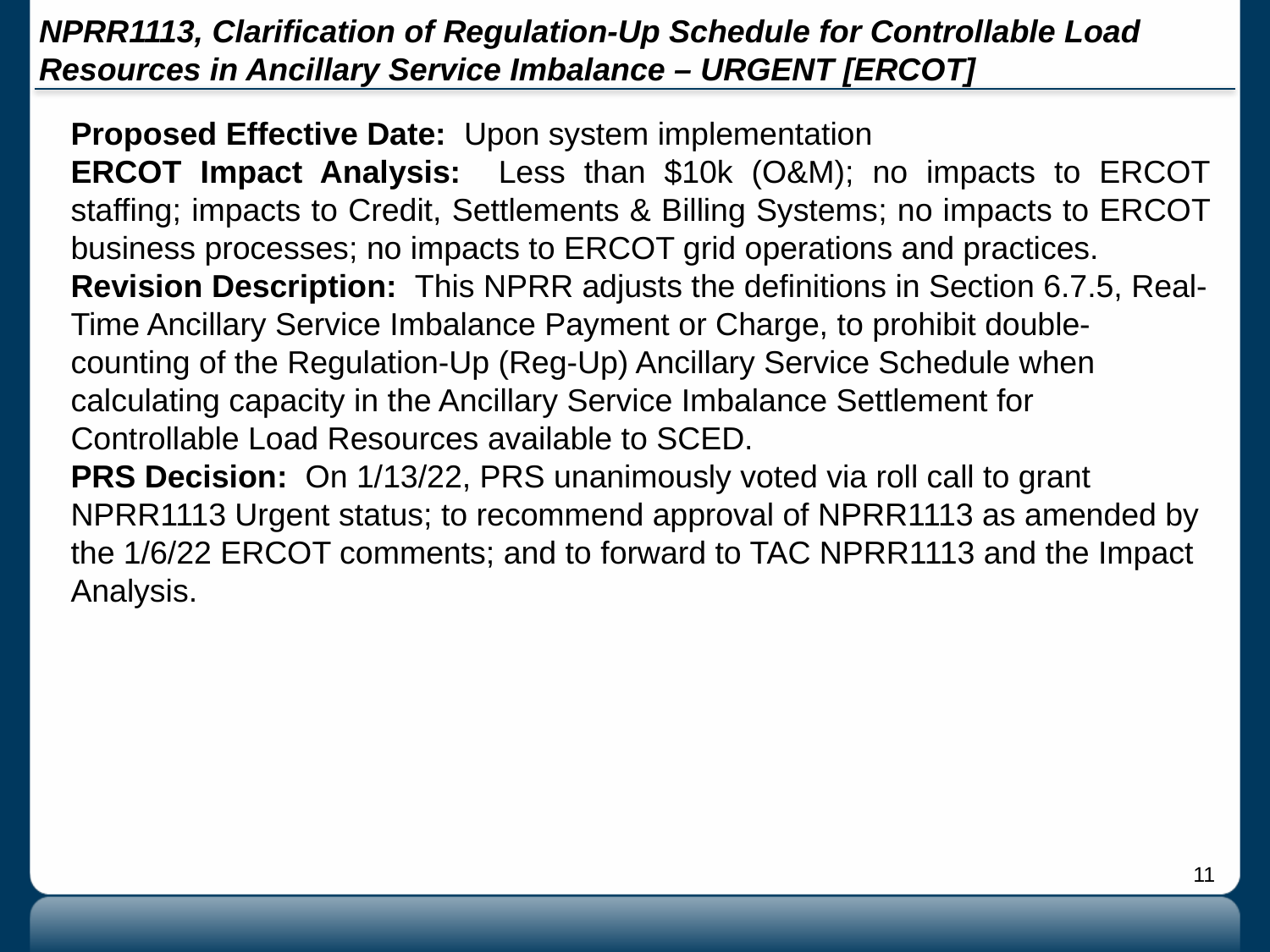

# NPRR1113, Clarification of Regulation-Up Schedule for Controllable Load Resources in Ancillary Service Imbalance – URGENT [ERCOT]
Proposed Effective Date:  Upon system implementation
ERCOT Impact Analysis:  Less than $10k (O&M); no impacts to ERCOT staffing; impacts to Credit, Settlements & Billing Systems; no impacts to ERCOT business processes; no impacts to ERCOT grid operations and practices.
Revision Description:  This NPRR adjusts the definitions in Section 6.7.5, Real-Time Ancillary Service Imbalance Payment or Charge, to prohibit double-counting of the Regulation-Up (Reg-Up) Ancillary Service Schedule when calculating capacity in the Ancillary Service Imbalance Settlement for Controllable Load Resources available to SCED.
PRS Decision:  On 1/13/22, PRS unanimously voted via roll call to grant NPRR1113 Urgent status; to recommend approval of NPRR1113 as amended by the 1/6/22 ERCOT comments; and to forward to TAC NPRR1113 and the Impact Analysis.